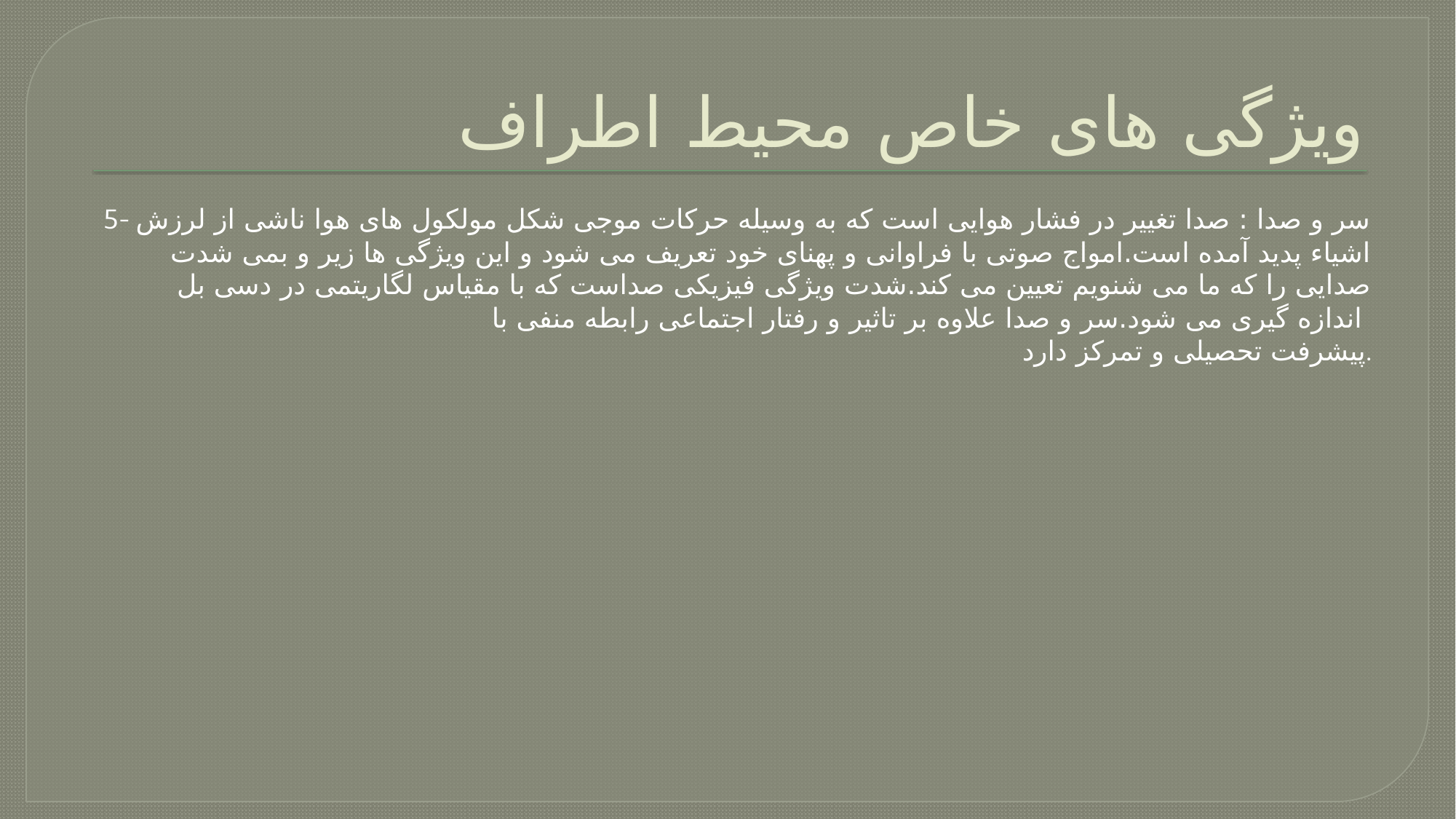

# ویژگی های خاص محیط اطراف
5- سر و صدا : صدا تغییر در فشار هوایی است که به وسیله حرکات موجی شکل مولکول های هوا ناشی از لرزش اشیاء پدید آمده است.امواج صوتی با فراوانی و پهنای خود تعریف می شود و این ویژگی ها زیر و بمی شدت صدایی را که ما می شنویم تعیین می کند.شدت ویژگی فیزیکی صداست که با مقیاس لگاریتمی در دسی بل اندازه گیری می شود.سر و صدا علاوه بر تاثیر و رفتار اجتماعی رابطه منفی با
پیشرفت تحصیلی و تمرکز دارد.